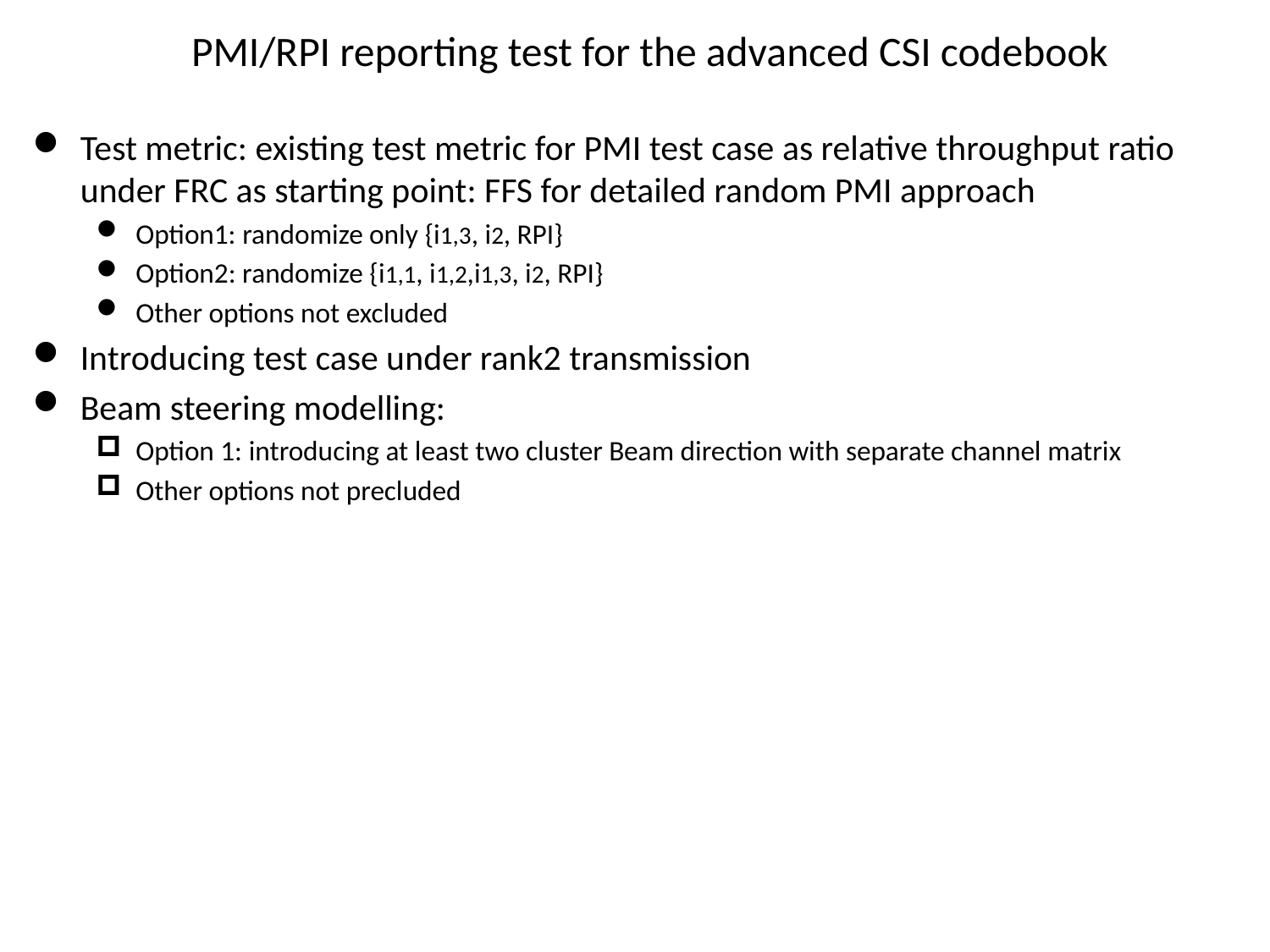

PMI/RPI reporting test for the advanced CSI codebook
Test metric: existing test metric for PMI test case as relative throughput ratio under FRC as starting point: FFS for detailed random PMI approach
Option1: randomize only {i1,3, i2, RPI}
Option2: randomize {i1,1, i1,2,i1,3, i2, RPI}
Other options not excluded
Introducing test case under rank2 transmission
Beam steering modelling:
Option 1: introducing at least two cluster Beam direction with separate channel matrix
Other options not precluded